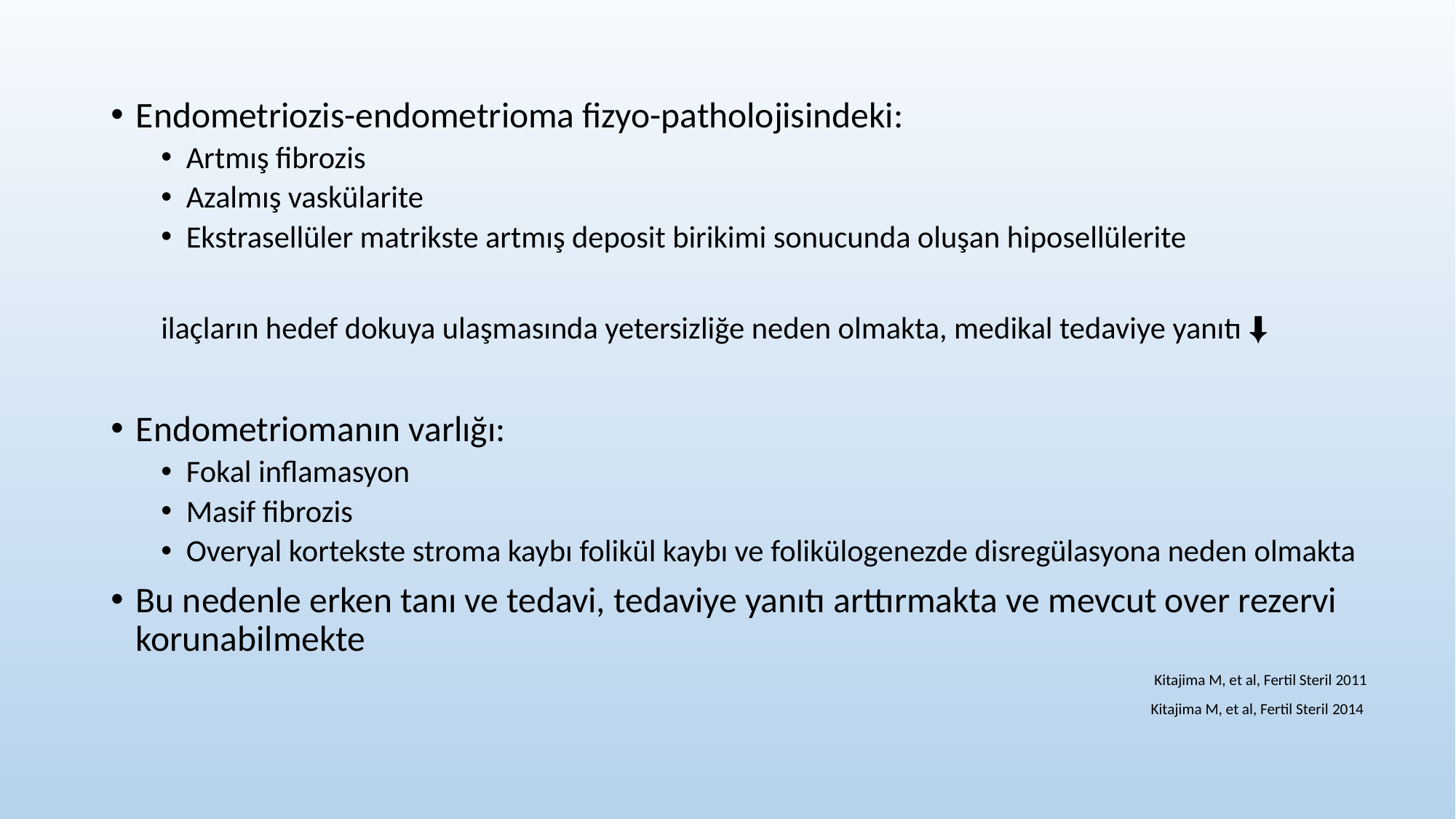

Endometriozis-endometrioma fizyo-patholojisindeki:
Artmış fibrozis
Azalmış vaskülarite
Ekstrasellüler matrikste artmış deposit birikimi sonucunda oluşan hiposellülerite

ilaçların hedef dokuya ulaşmasında yetersizliğe neden olmakta, medikal tedaviye yanıtı ⬇

Endometriomanın varlığı:
Fokal inflamasyon
Masif fibrozis
Overyal kortekste stroma kaybı folikül kaybı ve folikülogenezde disregülasyona neden olmakta
Bu nedenle erken tanı ve tedavi, tedaviye yanıtı arttırmakta ve mevcut over rezervi korunabilmekte
Kitajima M, et al, Fertil Steril 2011
Kitajima M, et al, Fertil Steril 2014